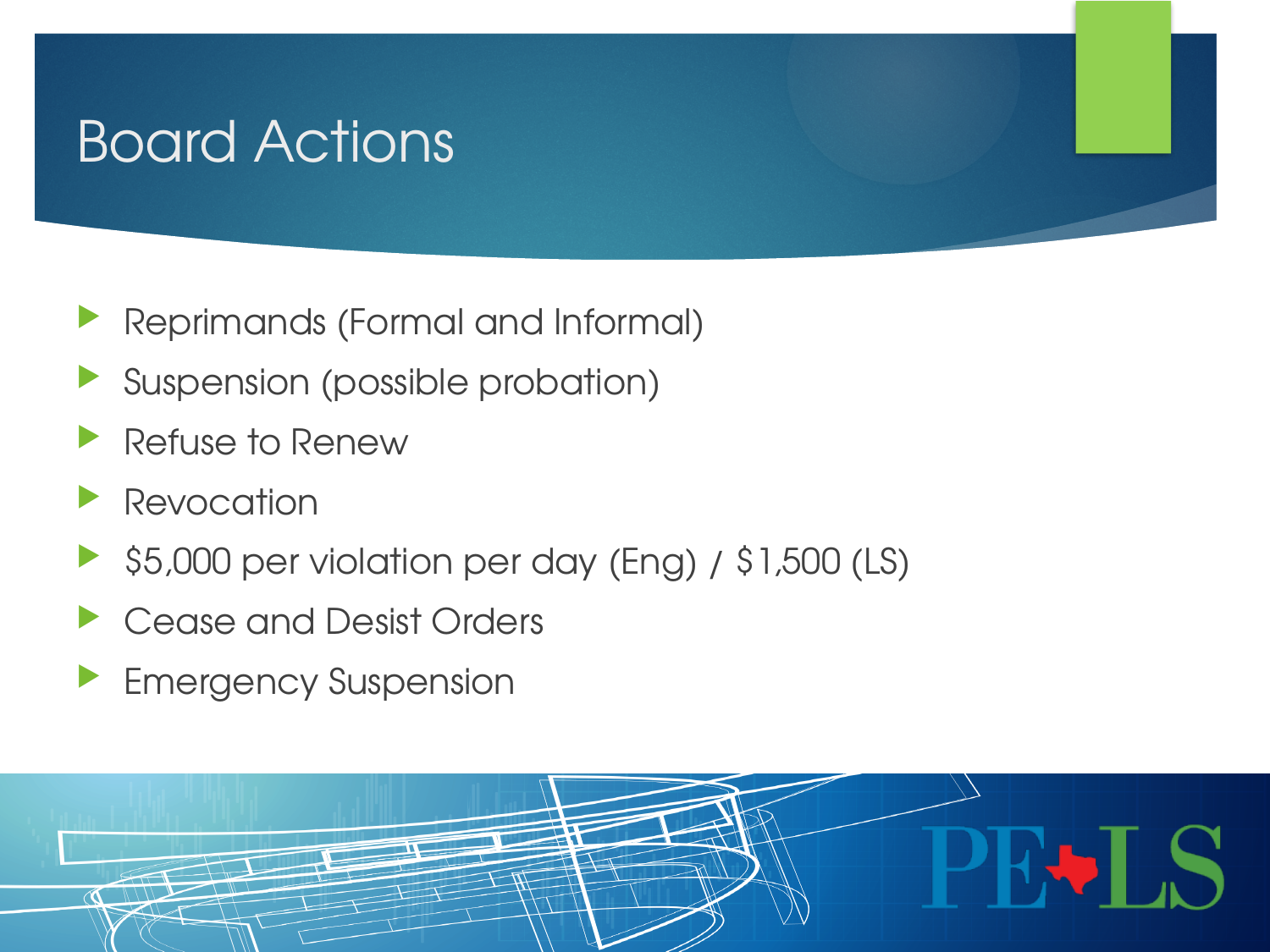

# Board Actions
Reprimands (Formal and Informal)
Suspension (possible probation)
Refuse to Renew
Revocation
$5,000 per violation per day (Eng) / $1,500 (LS)
Cease and Desist Orders
Emergency Suspension